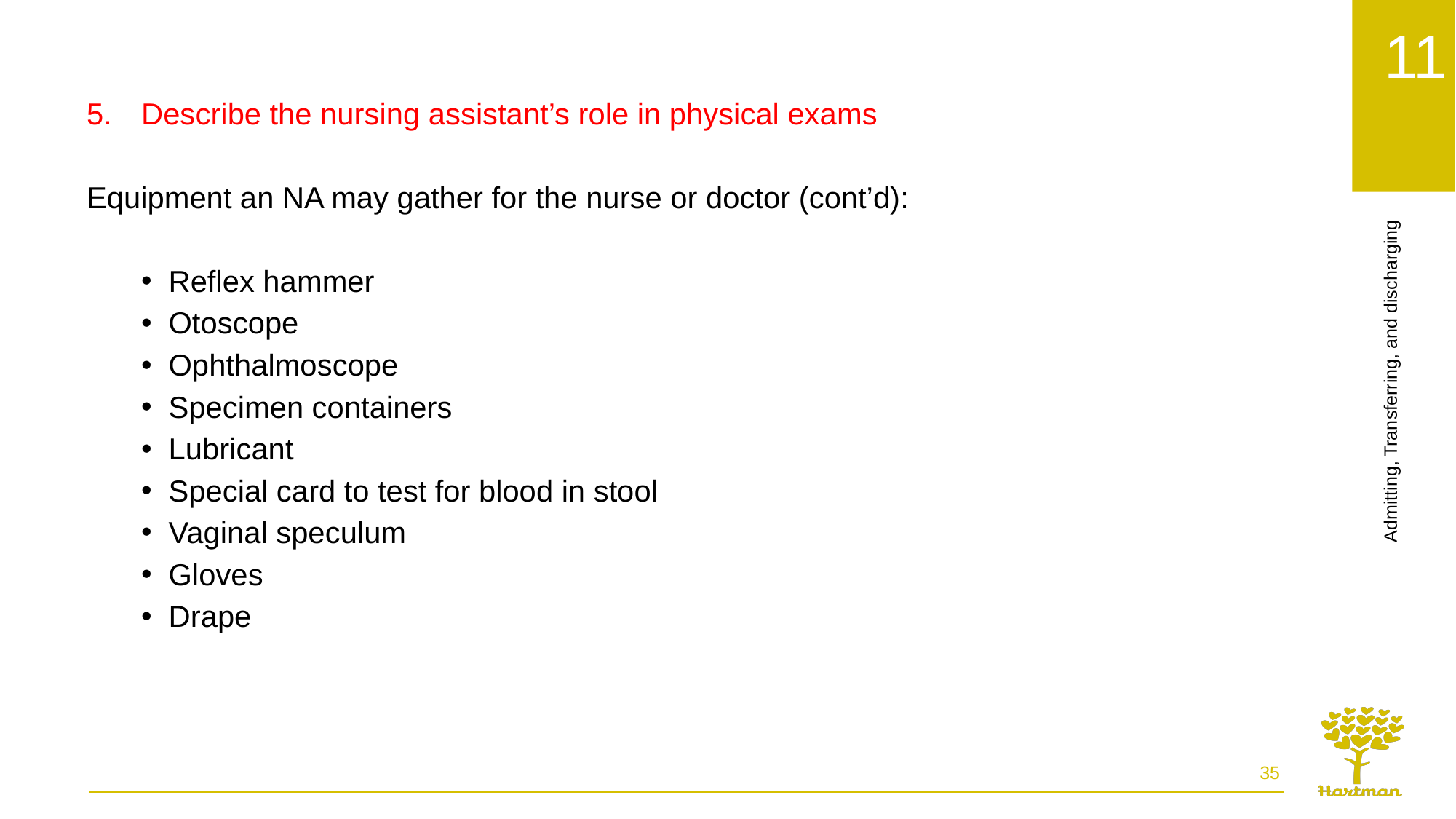

Describe the nursing assistant’s role in physical exams

Equipment an NA may gather for the nurse or doctor (cont’d):

Reflex hammer
Otoscope
Ophthalmoscope
Specimen containers
Lubricant
Special card to test for blood in stool
Vaginal speculum
Gloves
Drape

35